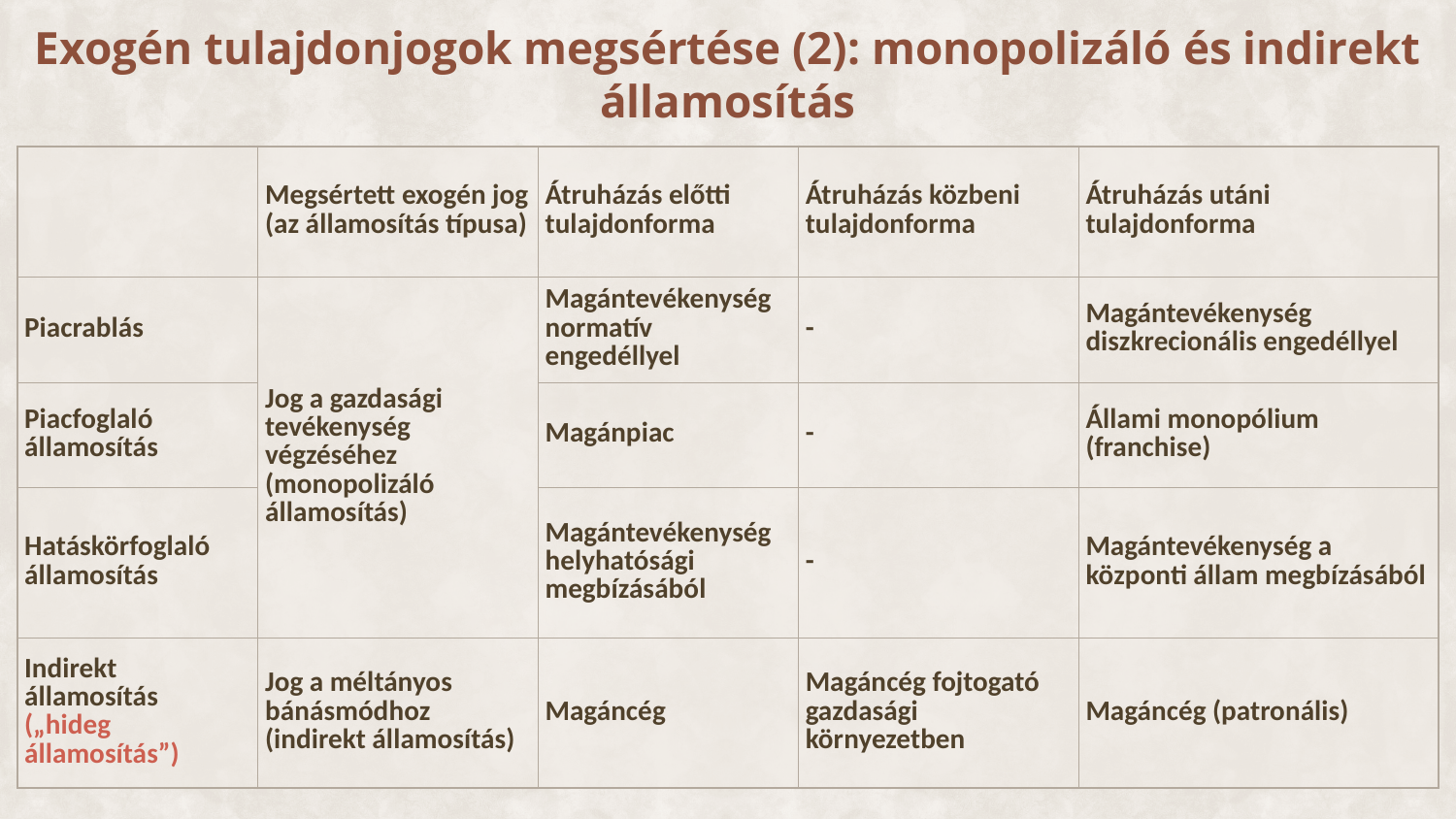

# Exogén tulajdonjogok megsértése (2): monopolizáló és indirekt államosítás
|  | Megsértett exogén jog (az államosítás típusa) | Átruházás előtti tulajdonforma | Átruházás közbeni tulajdonforma | Átruházás utáni tulajdonforma |
| --- | --- | --- | --- | --- |
| Piacrablás | Jog a gazdasági tevékenység végzéséhez (monopolizáló államosítás) | Magántevékenység normatív engedéllyel | - | Magántevékenység diszkrecionális engedéllyel |
| Piacfoglaló államosítás |  | Magánpiac | - | Állami monopólium (franchise) |
| Hatáskörfoglaló államosítás |  | Magántevékenység helyhatósági megbízásából | - | Magántevékenység a központi állam megbízásából |
| Indirekt államosítás („hideg államosítás”) | Jog a méltányos bánásmódhoz (indirekt államosítás) | Magáncég | Magáncég fojtogató gazdasági környezetben | Magáncég (patronális) |